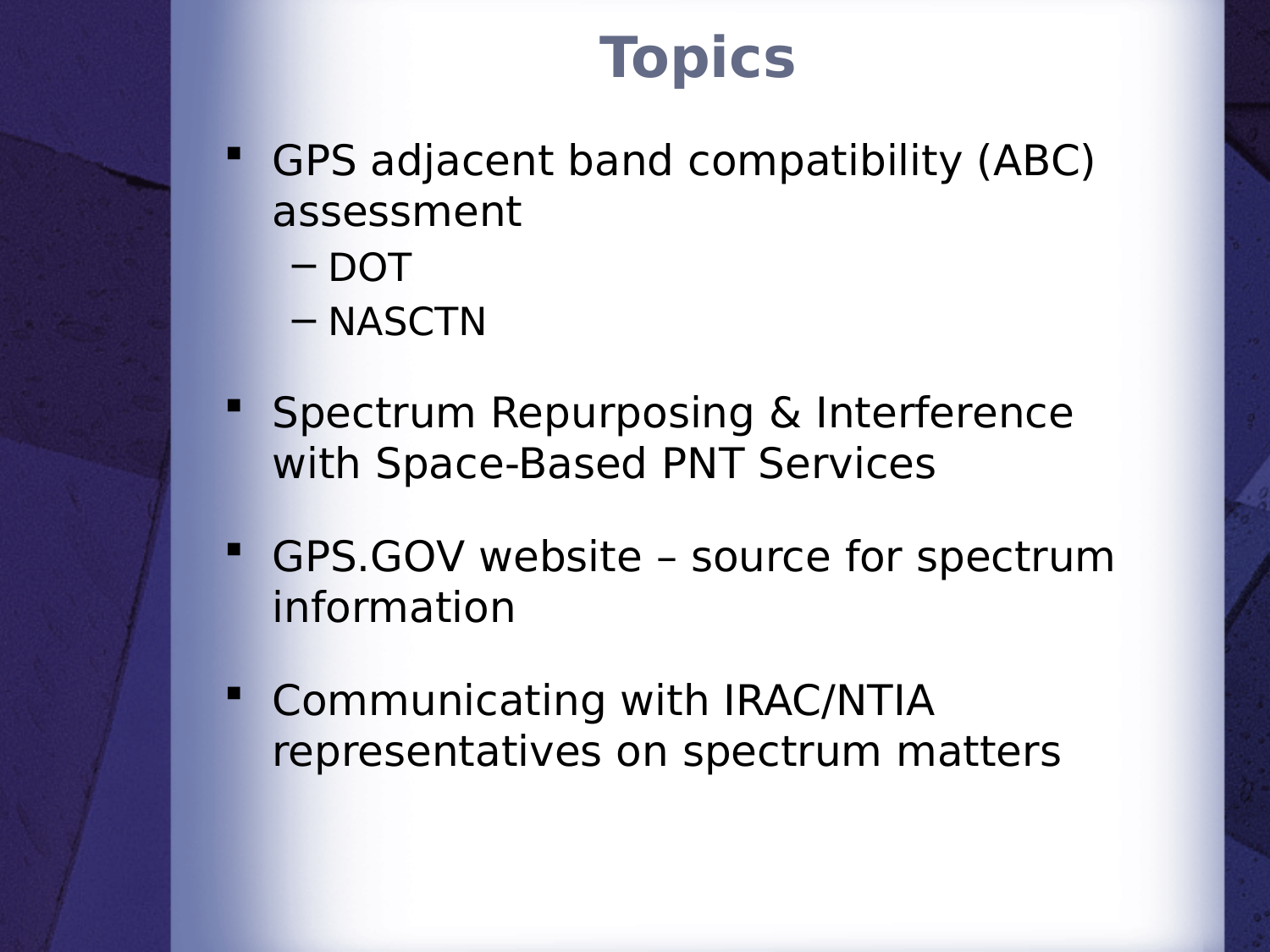

# Topics
GPS adjacent band compatibility (ABC) assessment
DOT
NASCTN
Spectrum Repurposing & Interference with Space-Based PNT Services
GPS.GOV website – source for spectrum information
Communicating with IRAC/NTIA representatives on spectrum matters